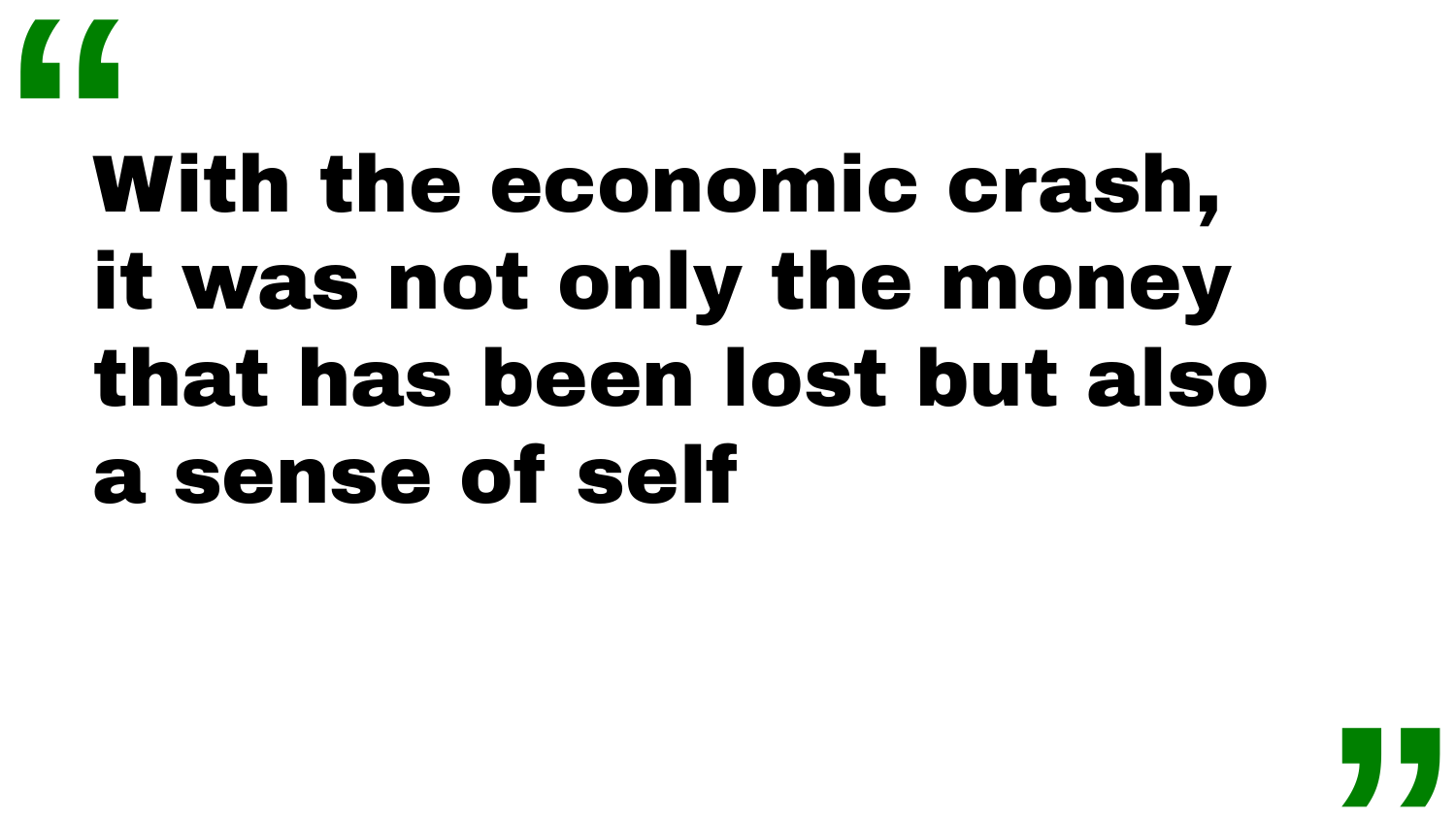

“
With the economic crash,
it was not only the money that has been lost but also
a sense of self
”